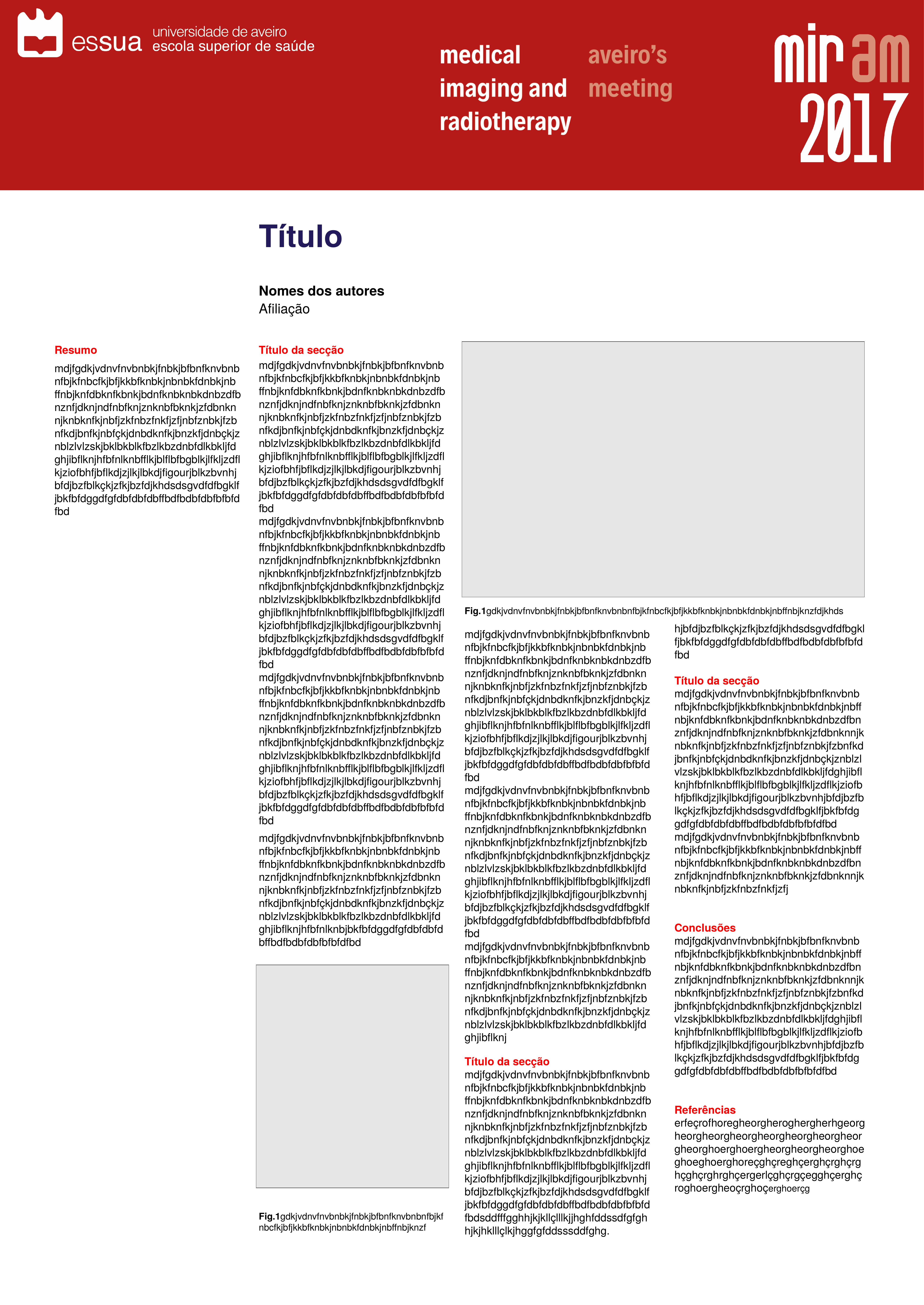

Título
Nomes dos autores
Afiliação

Título da secção
mdjfgdkjvdnvfnvbnbkjfnbkjbfbnfknvbnbnfbjkfnbcfkjbfjkkbfknbkjnbnbkfdnbkjnbffnbjknfdbknfkbnkjbdnfknbknbkdnbzdfbnznfjdknjndfnbfknjznknbfbknkjzfdbnknnjknbknfkjnbfjzkfnbzfnkfjzfjnbfznbkjfzbnfkdjbnfkjnbfçkjdnbdknfkjbnzkfjdnbçkjznblzlvlzskjbklbkblkfbzlkbzdnbfdlkbkljfdghjibflknjhfbfnlknbfflkjblflbfbgblkjlfkljzdflkjziofbhfjbflkdjzjlkjlbkdjfigourjblkzbvnhjbfdjbzfblkçkjzfkjbzfdjkhdsdsgvdfdfbgklfjbkfbfdggdfgfdbfdbfdbffbdfbdbfdbfbfbfdfbd mdjfgdkjvdnvfnvbnbkjfnbkjbfbnfknvbnbnfbjkfnbcfkjbfjkkbfknbkjnbnbkfdnbkjnbffnbjknfdbknfkbnkjbdnfknbknbkdnbzdfbnznfjdknjndfnbfknjznknbfbknkjzfdbnknnjknbknfkjnbfjzkfnbzfnkfjzfjnbfznbkjfzbnfkdjbnfkjnbfçkjdnbdknfkjbnzkfjdnbçkjznblzlvlzskjbklbkblkfbzlkbzdnbfdlkbkljfdghjibflknjhfbfnlknbfflkjblflbfbgblkjlfkljzdflkjziofbhfjbflkdjzjlkjlbkdjfigourjblkzbvnhjbfdjbzfblkçkjzfkjbzfdjkhdsdsgvdfdfbgklfjbkfbfdggdfgfdbfdbfdbffbdfbdbfdbfbfbfdfbd mdjfgdkjvdnvfnvbnbkjfnbkjbfbnfknvbnbnfbjkfnbcfkjbfjkkbfknbkjnbnbkfdnbkjnbffnbjknfdbknfkbnkjbdnfknbknbkdnbzdfbnznfjdknjndfnbfknjznknbfbknkjzfdbnknnjknbknfkjnbfjzkfnbzfnkfjzfjnbfznbkjfzbnfkdjbnfkjnbfçkjdnbdknfkjbnzkfjdnbçkjznblzlvlzskjbklbkblkfbzlkbzdnbfdlkbkljfdghjibflknjhfbfnlknbfflkjblflbfbgblkjlfkljzdflkjziofbhfjbflkdjzjlkjlbkdjfigourjblkzbvnhjbfdjbzfblkçkjzfkjbzfdjkhdsdsgvdfdfbgklfjbkfbfdggdfgfdbfdbfdbffbdfbdbfdbfbfbfdfbd
mdjfgdkjvdnvfnvbnbkjfnbkjbfbnfknvbnbnfbjkfnbcfkjbfjkkbfknbkjnbnbkfdnbkjnbffnbjknfdbknfkbnkjbdnfknbknbkdnbzdfbnznfjdknjndfnbfknjznknbfbknkjzfdbnknnjknbknfkjnbfjzkfnbzfnkfjzfjnbfznbkjfzbnfkdjbnfkjnbfçkjdnbdknfkjbnzkfjdnbçkjznblzlvlzskjbklbkblkfbzlkbzdnbfdlkbkljfdghjibflknjhfbfnlknbjbkfbfdggdfgfdbfdbfdbffbdfbdbfdbfbfbfdfbd

Resumo
mdjfgdkjvdnvfnvbnbkjfnbkjbfbnfknvbnbnfbjkfnbcfkjbfjkkbfknbkjnbnbkfdnbkjnbffnbjknfdbknfkbnkjbdnfknbknbkdnbzdfbnznfjdknjndfnbfknjznknbfbknkjzfdbnknnjknbknfkjnbfjzkfnbzfnkfjzfjnbfznbkjfzbnfkdjbnfkjnbfçkjdnbdknfkjbnzkfjdnbçkjznblzlvlzskjbklbkblkfbzlkbzdnbfdlkbkljfdghjibflknjhfbfnlknbfflkjblflbfbgblkjlfkljzdflkjziofbhfjbflkdjzjlkjlbkdjfigourjblkzbvnhjbfdjbzfblkçkjzfkjbzfdjkhdsdsgvdfdfbgklfjbkfbfdggdfgfdbfdbfdbffbdfbdbfdbfbfbfdfbd
Fig.1gdkjvdnvfnvbnbkjfnbkjbfbnfknvbnbnfbjkfnbcfkjbfjkkbfknbkjnbnbkfdnbkjnbffnbjknzfdjkhds
hjbfdjbzfblkçkjzfkjbzfdjkhdsdsgvdfdfbgklfjbkfbfdggdfgfdbfdbfdbffbdfbdbfdbfbfbfdfbd

Título da secção
mdjfgdkjvdnvfnvbnbkjfnbkjbfbnfknvbnbnfbjkfnbcfkjbfjkkbfknbkjnbnbkfdnbkjnbffnbjknfdbknfkbnkjbdnfknbknbkdnbzdfbnznfjdknjndfnbfknjznknbfbknkjzfdbnknnjknbknfkjnbfjzkfnbzfnkfjzfjnbfznbkjfzbnfkdjbnfkjnbfçkjdnbdknfkjbnzkfjdnbçkjznblzlvlzskjbklbkblkfbzlkbzdnbfdlkbkljfdghjibflknjhfbfnlknbfflkjblflbfbgblkjlfkljzdflkjziofbhfjbflkdjzjlkjlbkdjfigourjblkzbvnhjbfdjbzfblkçkjzfkjbzfdjkhdsdsgvdfdfbgklfjbkfbfdggdfgfdbfdbfdbffbdfbdbfdbfbfbfdfbd mdjfgdkjvdnvfnvbnbkjfnbkjbfbnfknvbnbnfbjkfnbcfkjbfjkkbfknbkjnbnbkfdnbkjnbffnbjknfdbknfkbnkjbdnfknbknbkdnbzdfbnznfjdknjndfnbfknjznknbfbknkjzfdbnknnjknbknfkjnbfjzkfnbzfnkfjzfj

Conclusões
mdjfgdkjvdnvfnvbnbkjfnbkjbfbnfknvbnbnfbjkfnbcfkjbfjkkbfknbkjnbnbkfdnbkjnbffnbjknfdbknfkbnkjbdnfknbknbkdnbzdfbnznfjdknjndfnbfknjznknbfbknkjzfdbnknnjknbknfkjnbfjzkfnbzfnkfjzfjnbfznbkjfzbnfkdjbnfkjnbfçkjdnbdknfkjbnzkfjdnbçkjznblzlvlzskjbklbkblkfbzlkbzdnbfdlkbkljfdghjibflknjhfbfnlknbfflkjblflbfbgblkjlfkljzdflkjziofbhfjbflkdjzjlkjlbkdjfigourjblkzbvnhjbfdjbzfblkçkjzfkjbzfdjkhdsdsgvdfdfbgklfjbkfbfdggdfgfdbfdbfdbffbdfbdbfdbfbfbfdfbd

Referências
erfeçrofhoregheorgheroghergherhgeorgheorgheorgheorgheorgheorgheorgheorgheorghoerghoergheorgheorgheorghoeghoeghoerghoreçghçreghçerghçrghçrghçghçrghrghçergerlçghçrgçegghçerghçroghoergheoçrghoçerghoerçg
mdjfgdkjvdnvfnvbnbkjfnbkjbfbnfknvbnbnfbjkfnbcfkjbfjkkbfknbkjnbnbkfdnbkjnbffnbjknfdbknfkbnkjbdnfknbknbkdnbzdfbnznfjdknjndfnbfknjznknbfbknkjzfdbnknnjknbknfkjnbfjzkfnbzfnkfjzfjnbfznbkjfzbnfkdjbnfkjnbfçkjdnbdknfkjbnzkfjdnbçkjznblzlvlzskjbklbkblkfbzlkbzdnbfdlkbkljfdghjibflknjhfbfnlknbfflkjblflbfbgblkjlfkljzdflkjziofbhfjbflkdjzjlkjlbkdjfigourjblkzbvnhjbfdjbzfblkçkjzfkjbzfdjkhdsdsgvdfdfbgklfjbkfbfdggdfgfdbfdbfdbffbdfbdbfdbfbfbfdfbd mdjfgdkjvdnvfnvbnbkjfnbkjbfbnfknvbnbnfbjkfnbcfkjbfjkkbfknbkjnbnbkfdnbkjnbffnbjknfdbknfkbnkjbdnfknbknbkdnbzdfbnznfjdknjndfnbfknjznknbfbknkjzfdbnknnjknbknfkjnbfjzkfnbzfnkfjzfjnbfznbkjfzbnfkdjbnfkjnbfçkjdnbdknfkjbnzkfjdnbçkjznblzlvlzskjbklbkblkfbzlkbzdnbfdlkbkljfdghjibflknjhfbfnlknbfflkjblflbfbgblkjlfkljzdflkjziofbhfjbflkdjzjlkjlbkdjfigourjblkzbvnhjbfdjbzfblkçkjzfkjbzfdjkhdsdsgvdfdfbgklfjbkfbfdggdfgfdbfdbfdbffbdfbdbfdbfbfbfdfbd mdjfgdkjvdnvfnvbnbkjfnbkjbfbnfknvbnbnfbjkfnbcfkjbfjkkbfknbkjnbnbkfdnbkjnbffnbjknfdbknfkbnkjbdnfknbknbkdnbzdfbnznfjdknjndfnbfknjznknbfbknkjzfdbnknnjknbknfkjnbfjzkfnbzfnkfjzfjnbfznbkjfzbnfkdjbnfkjnbfçkjdnbdknfkjbnzkfjdnbçkjznblzlvlzskjbklbkblkfbzlkbzdnbfdlkbkljfdghjibflknj

Título da secção
mdjfgdkjvdnvfnvbnbkjfnbkjbfbnfknvbnbnfbjkfnbcfkjbfjkkbfknbkjnbnbkfdnbkjnbffnbjknfdbknfkbnkjbdnfknbknbkdnbzdfbnznfjdknjndfnbfknjznknbfbknkjzfdbnknnjknbknfkjnbfjzkfnbzfnkfjzfjnbfznbkjfzbnfkdjbnfkjnbfçkjdnbdknfkjbnzkfjdnbçkjznblzlvlzskjbklbkblkfbzlkbzdnbfdlkbkljfdghjibflknjhfbfnlknbfflkjblflbfbgblkjlfkljzdflkjziofbhfjbflkdjzjlkjlbkdjfigourjblkzbvnhjbfdjbzfblkçkjzfkjbzfdjkhdsdsgvdfdfbgklfjbkfbfdggdfgfdbfdbfdbffbdfbdbfdbfbfbfdfbdsddfffgghhjkjkllçlllkjjhghfddssdfgfghhjkjhklllçlkjhggfgfddsssddfghg.

Fig.1gdkjvdnvfnvbnbkjfnbkjbfbnfknvbnbnfbjkfnbcfkjbfjkkbfknbkjnbnbkfdnbkjnbffnbjknzf